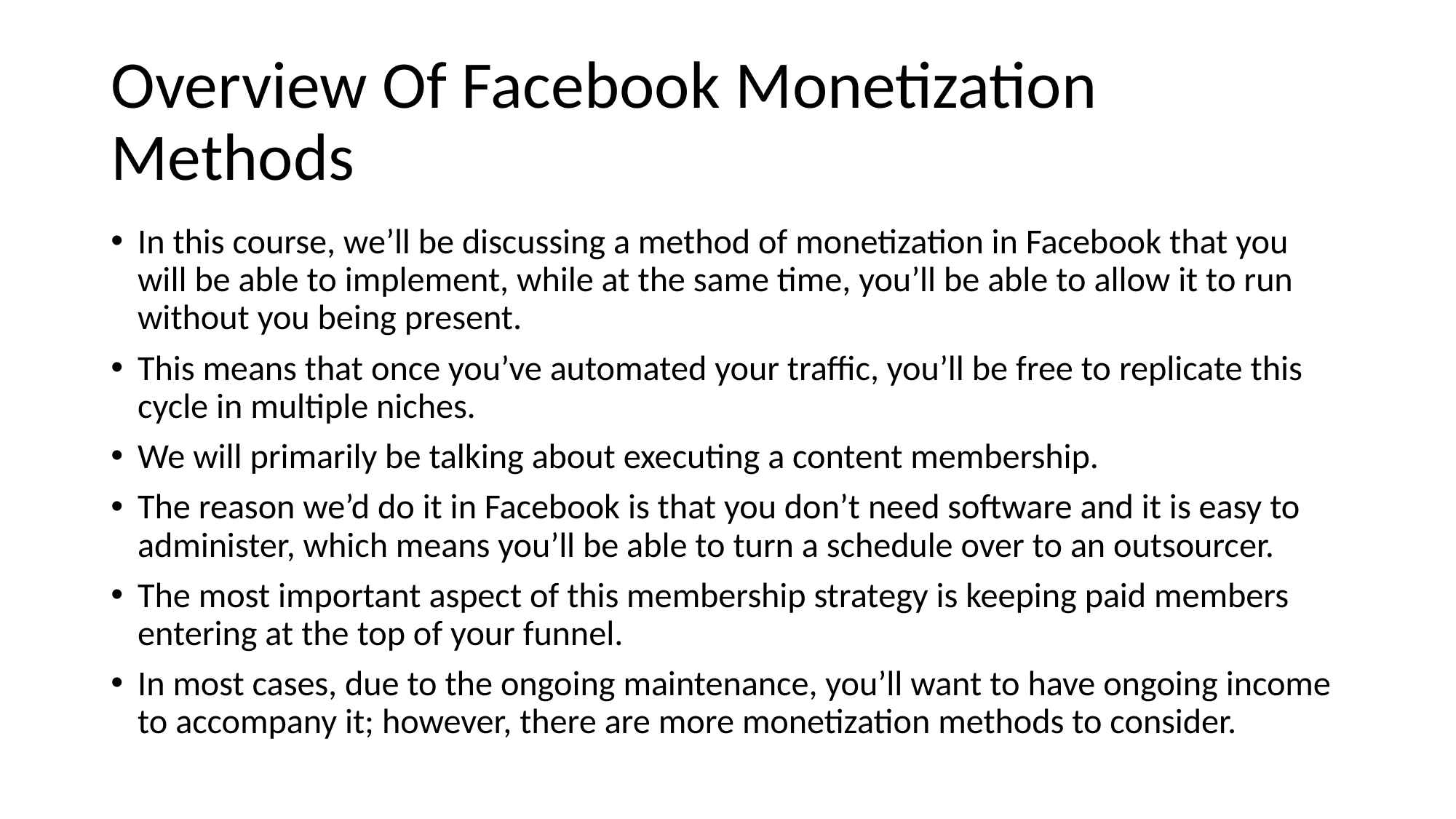

# Overview Of Facebook Monetization Methods
In this course, we’ll be discussing a method of monetization in Facebook that you will be able to implement, while at the same time, you’ll be able to allow it to run without you being present.
This means that once you’ve automated your traffic, you’ll be free to replicate this cycle in multiple niches.
We will primarily be talking about executing a content membership.
The reason we’d do it in Facebook is that you don’t need software and it is easy to administer, which means you’ll be able to turn a schedule over to an outsourcer.
The most important aspect of this membership strategy is keeping paid members entering at the top of your funnel.
In most cases, due to the ongoing maintenance, you’ll want to have ongoing income to accompany it; however, there are more monetization methods to consider.